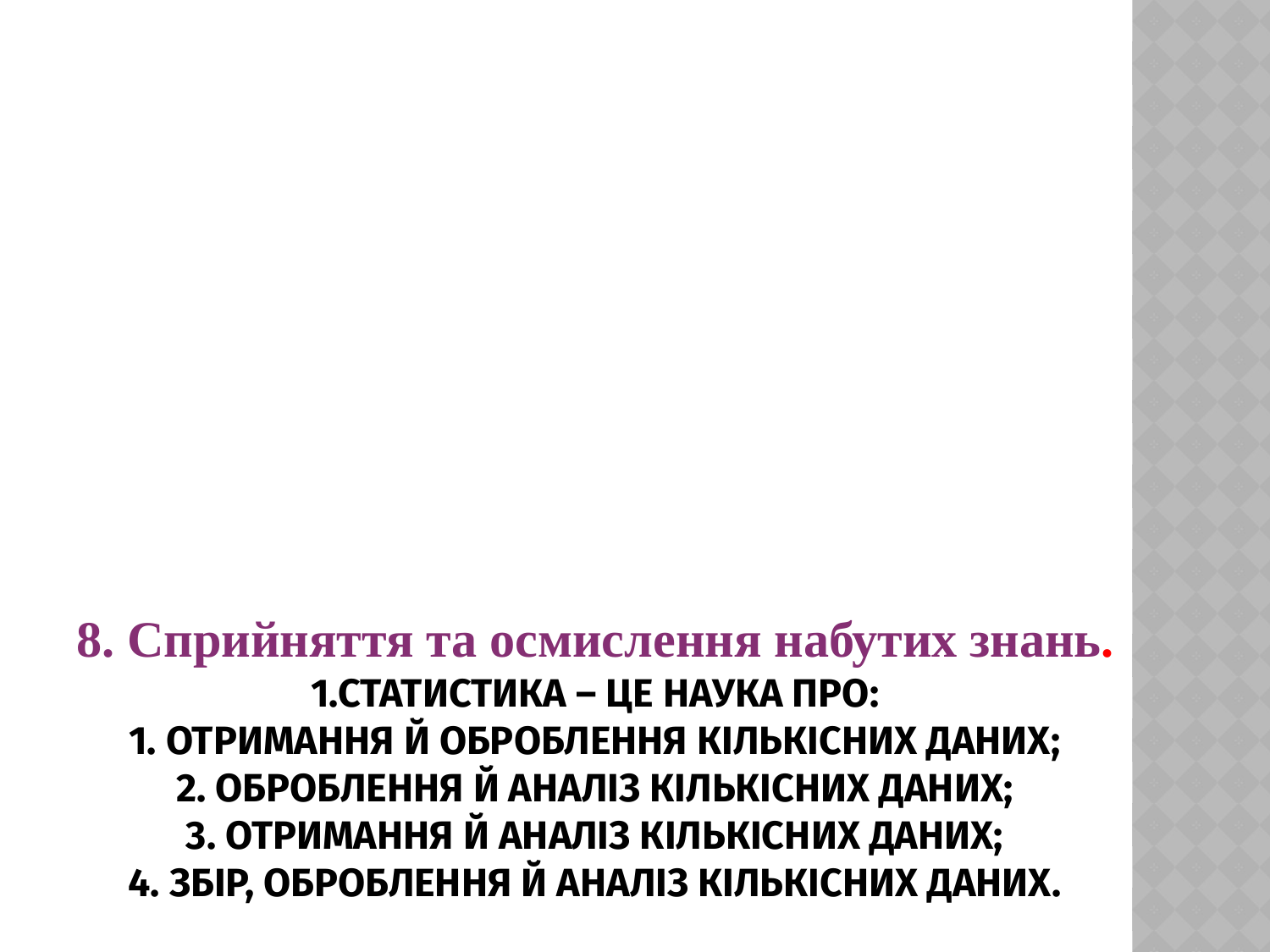

# 8. Сприйняття та осмислення набутих знань. 1.Статистика – це наука про: 1. отримання й оброблення кількісних даних; 2. оброблення й аналіз кількісних даних; 3. отримання й аналіз кількісних даних; 4. збір, оброблення й аналіз кількісних даних.